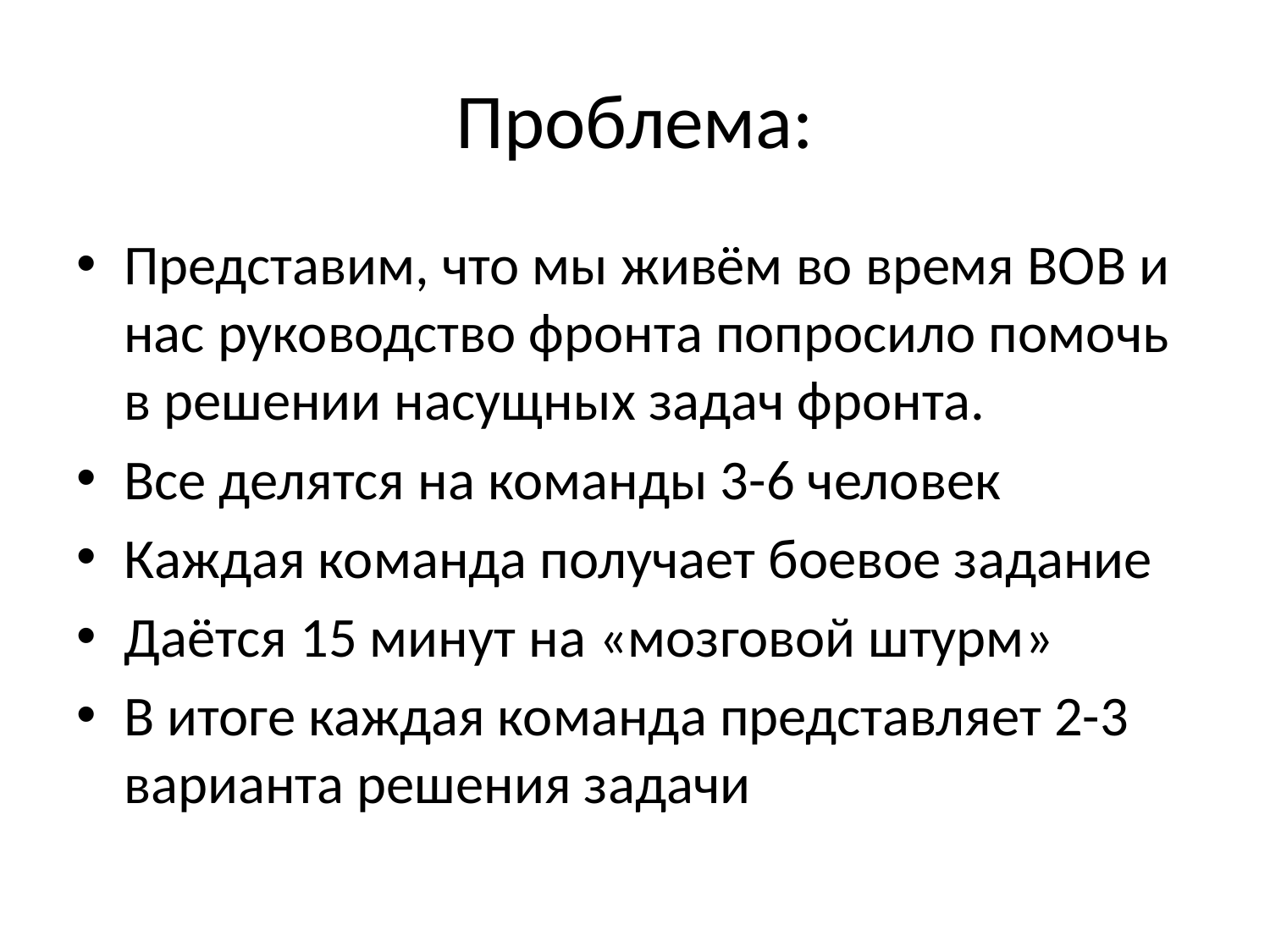

# Проблема:
Представим, что мы живём во время ВОВ и нас руководство фронта попросило помочь в решении насущных задач фронта.
Все делятся на команды 3-6 человек
Каждая команда получает боевое задание
Даётся 15 минут на «мозговой штурм»
В итоге каждая команда представляет 2-3 варианта решения задачи